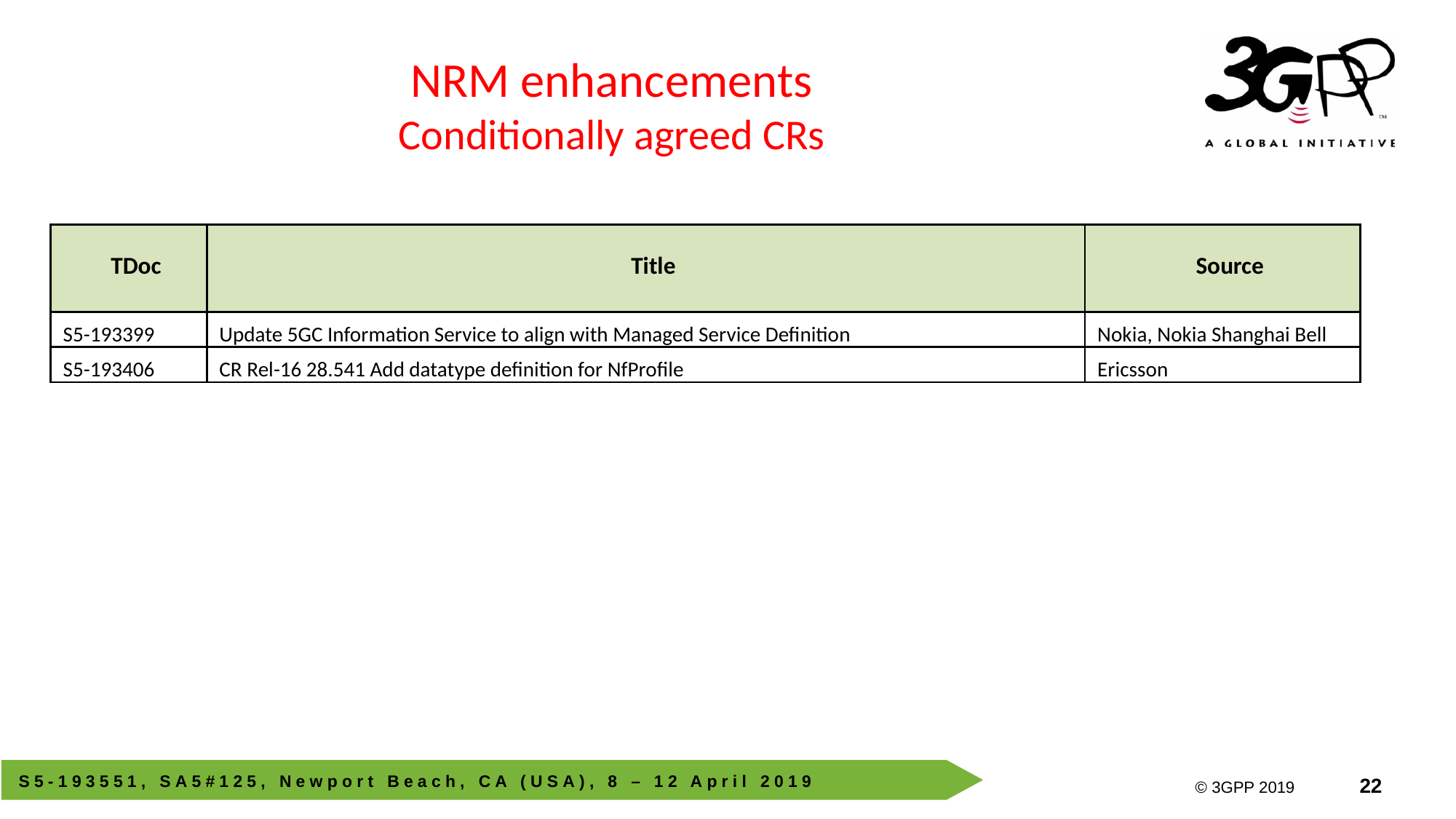

NRM enhancements
Conditionally agreed CRs
| TDoc | Title | Source |
| --- | --- | --- |
| S5-193399 | Update 5GC Information Service to align with Managed Service Definition | Nokia, Nokia Shanghai Bell |
| S5-193406 | CR Rel-16 28.541 Add datatype definition for NfProfile | Ericsson |